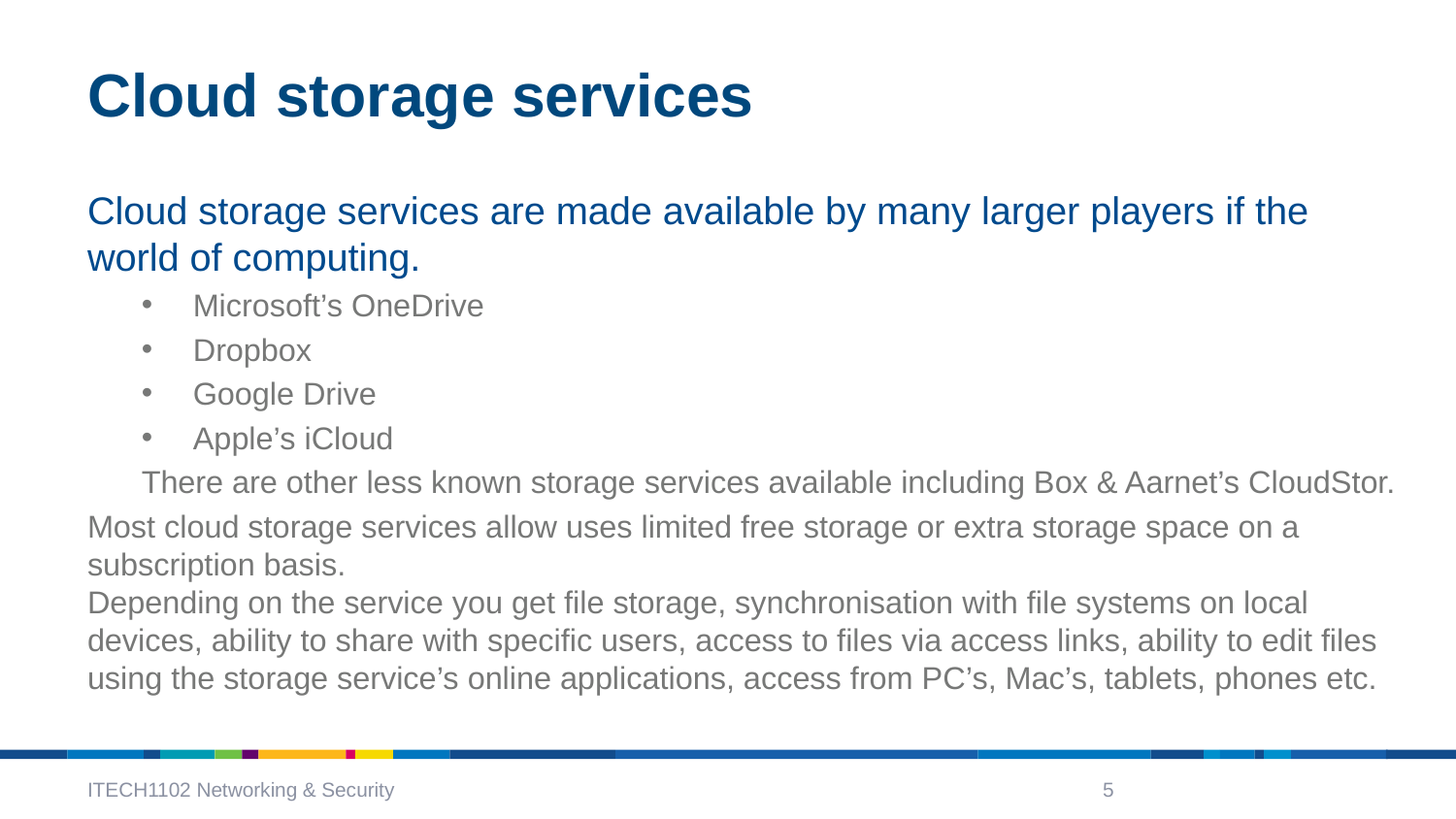

# Cloud storage services
Cloud storage services are made available by many larger players if the world of computing.
Microsoft’s OneDrive
Dropbox
Google Drive
Apple’s iCloud
There are other less known storage services available including Box & Aarnet’s CloudStor.
Most cloud storage services allow uses limited free storage or extra storage space on a subscription basis.
Depending on the service you get file storage, synchronisation with file systems on local devices, ability to share with specific users, access to files via access links, ability to edit files using the storage service’s online applications, access from PC’s, Mac’s, tablets, phones etc.
ITECH1102 Networking & Security
5